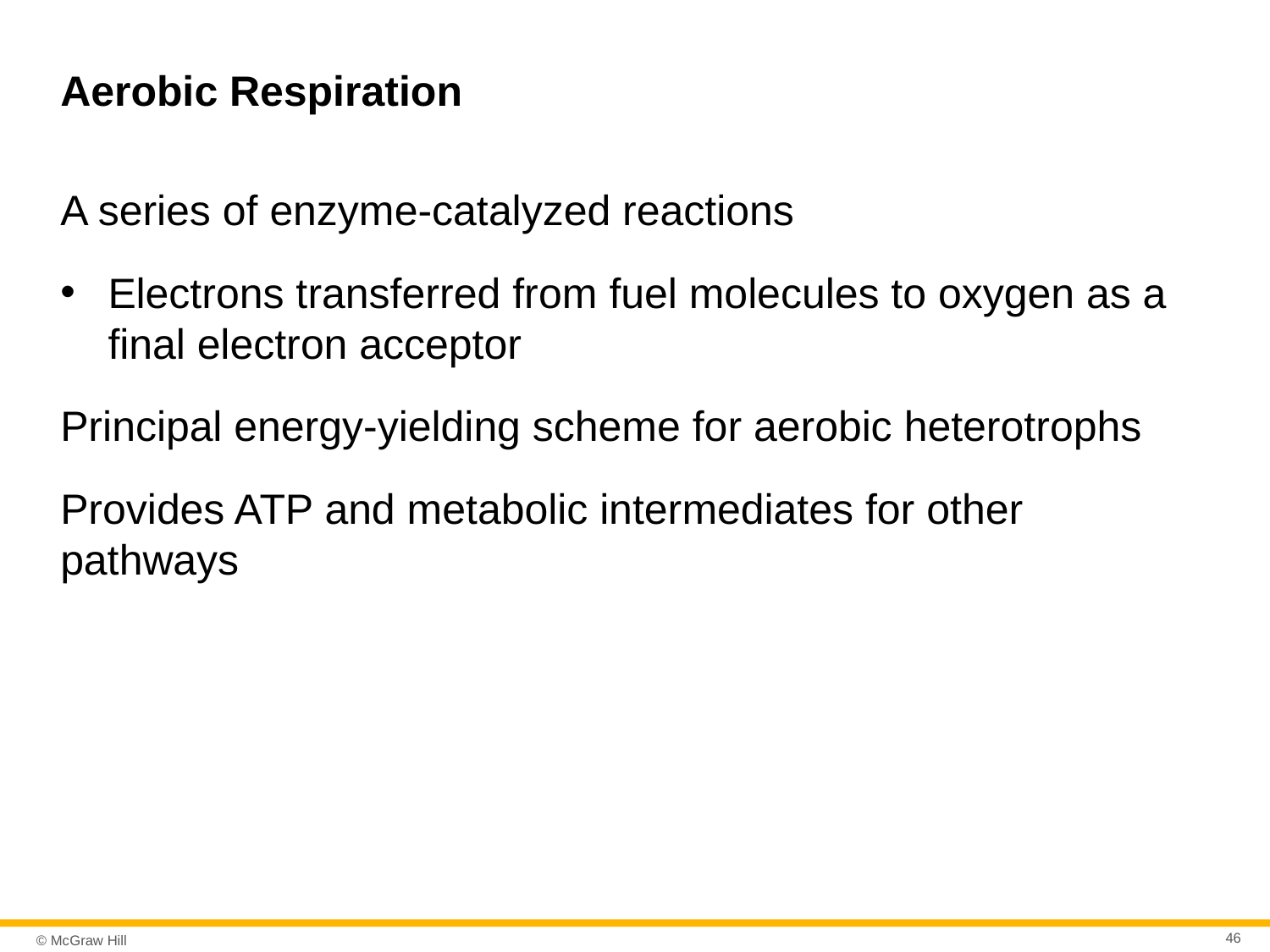

# Aerobic Respiration
A series of enzyme-catalyzed reactions
Electrons transferred from fuel molecules to oxygen as a final electron acceptor
Principal energy-yielding scheme for aerobic heterotrophs
Provides ATP and metabolic intermediates for other pathways